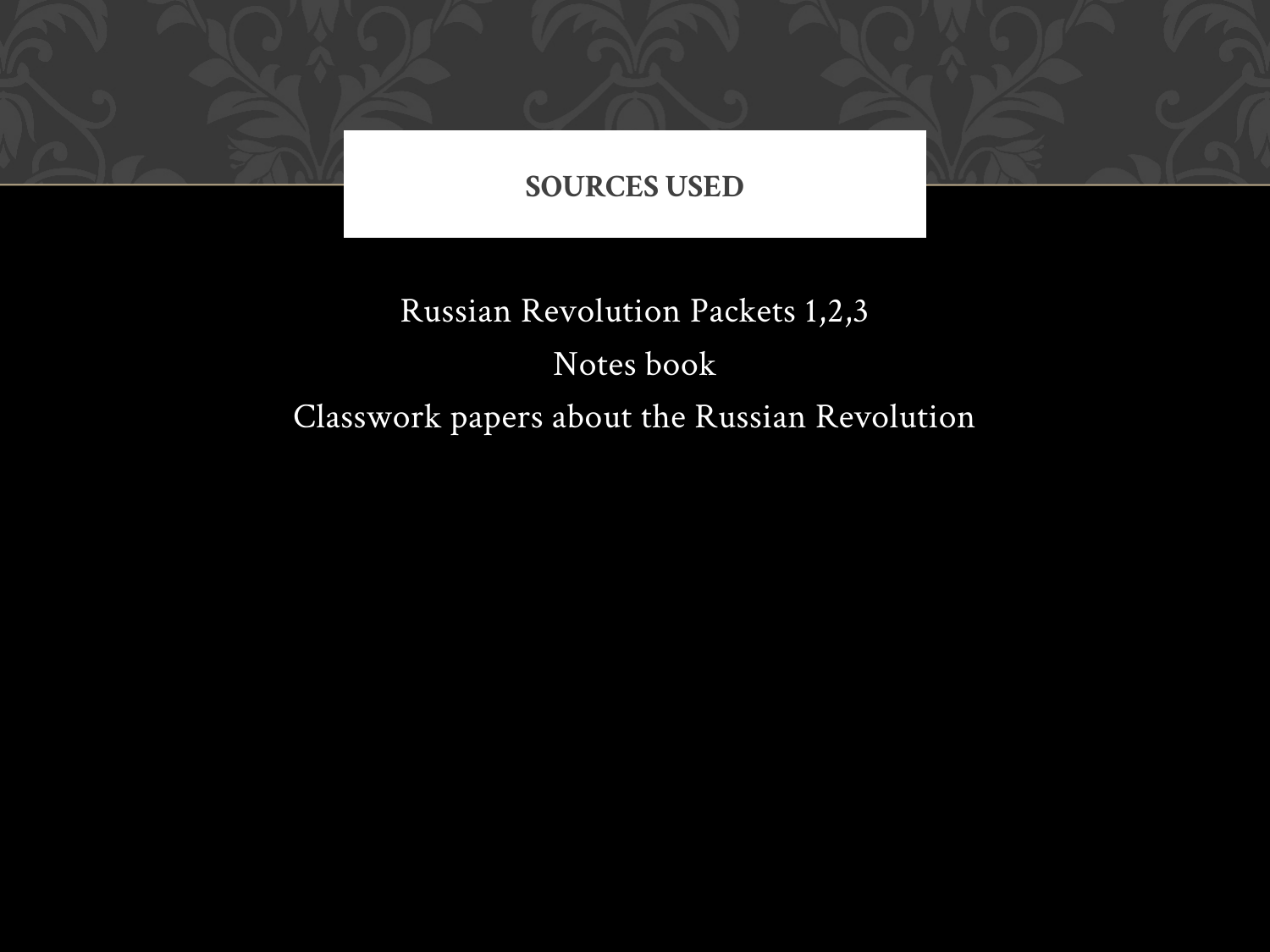

# Sources Used
Russian Revolution Packets 1,2,3
Notes book
Classwork papers about the Russian Revolution